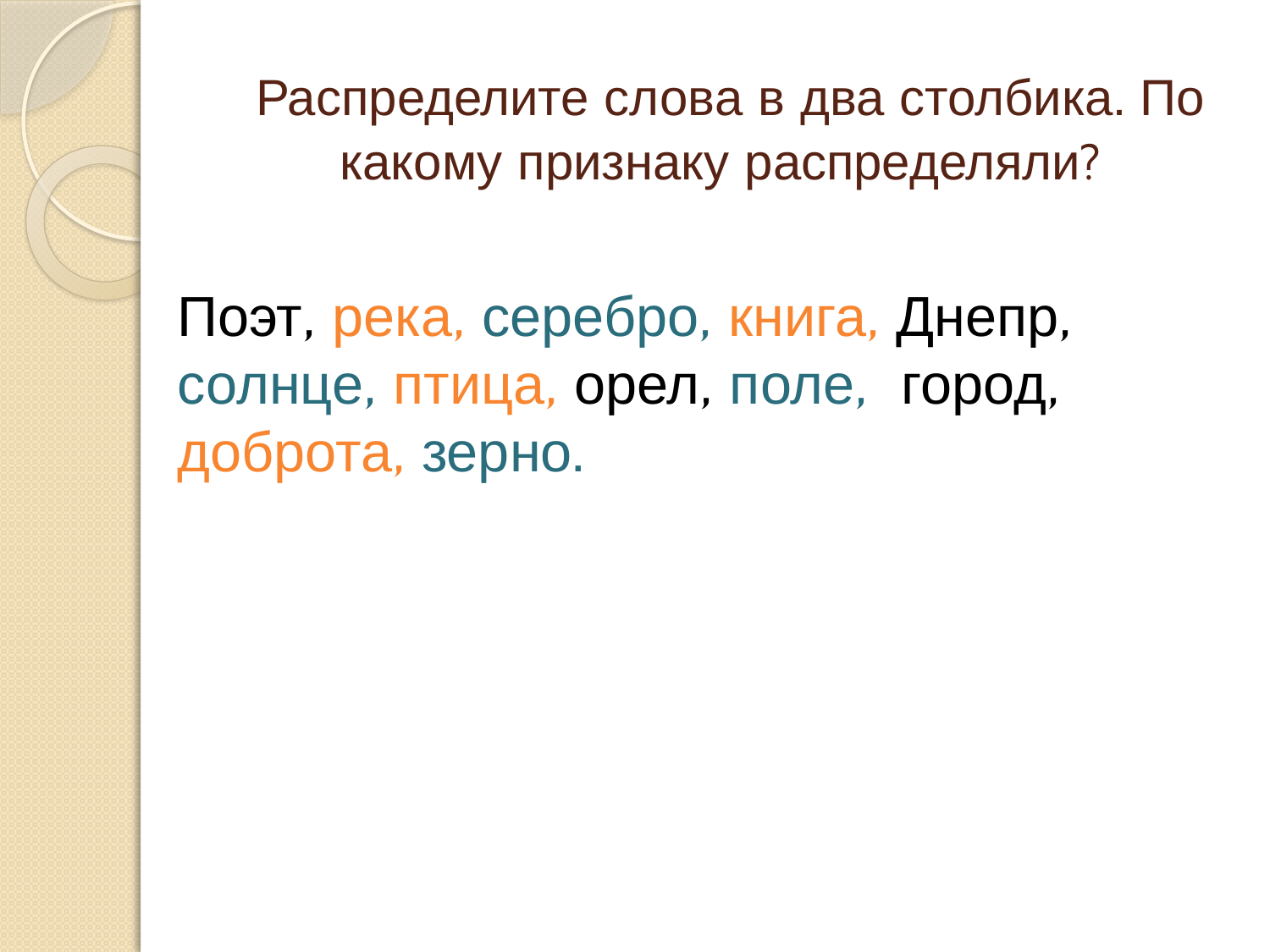

# Распределите слова в два столбика. По какому признаку распределяли?
Поэт, река, серебро, книга, Днепр, солнце, птица, орел, поле,  город, доброта, зерно.